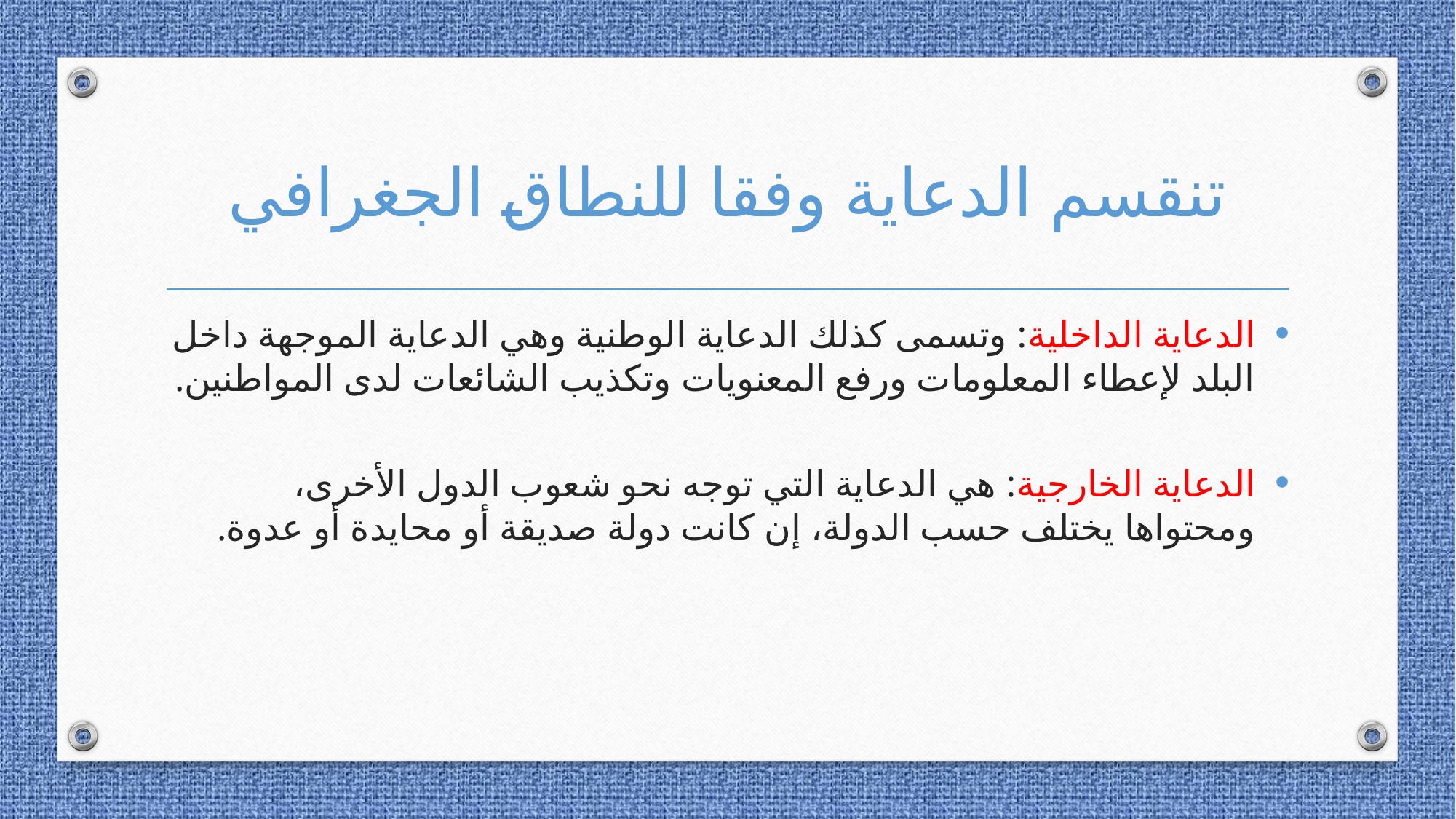

# تنقسم الدعاية وفقا للنطاق الجغرافي
الدعاية الداخلية: وتسمى كذلك الدعاية الوطنية وهي الدعاية الموجهة داخل البلد لإعطاء المعلومات ورفع المعنويات وتكذيب الشائعات لدى المواطنين.

الدعاية الخارجية: هي الدعاية التي توجه نحو شعوب الدول الأخرى، ومحتواها يختلف حسب الدولة، إن كانت دولة صديقة أو محايدة أو عدوة.